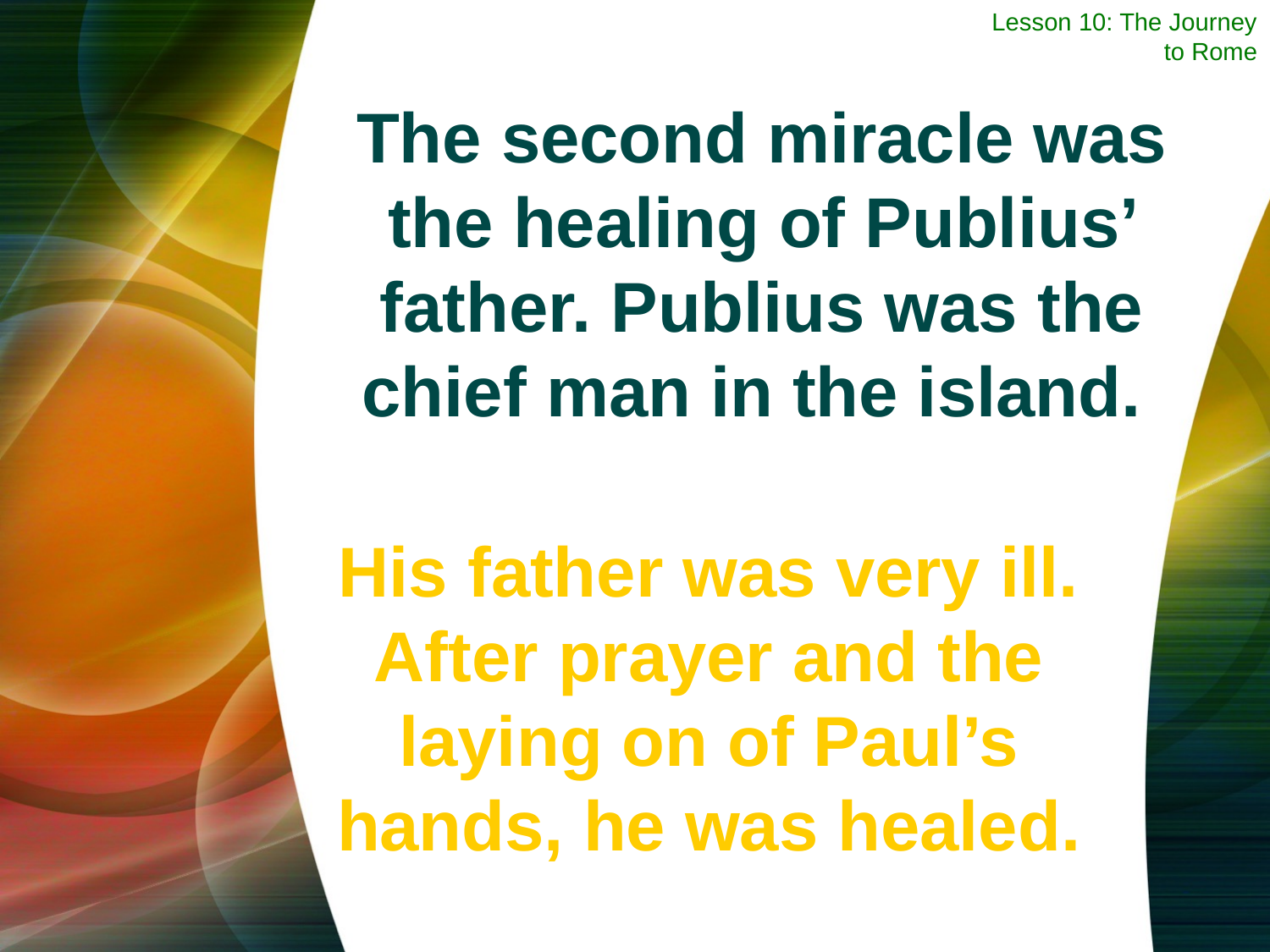

Lesson 10: The Journey to Rome
The second miracle was the healing of Publius’ father. Publius was the chief man in the island.
His father was very ill. After prayer and the laying on of Paul’s
hands, he was healed.